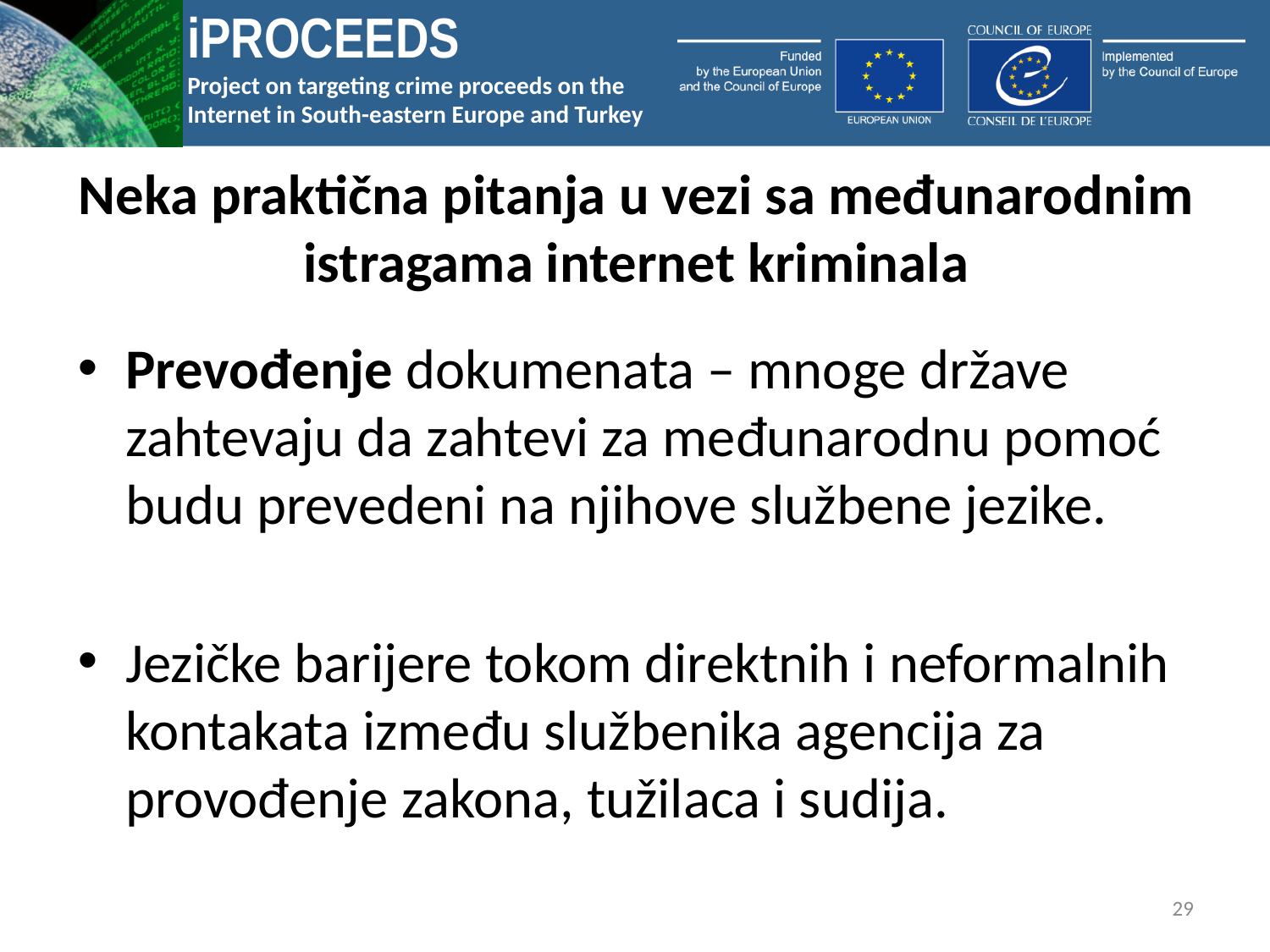

# Neka praktična pitanja u vezi sa međunarodnim istragama internet kriminala
Prevođenje dokumenata – mnoge države zahtevaju da zahtevi za međunarodnu pomoć budu prevedeni na njihove službene jezike.

Jezičke barijere tokom direktnih i neformalnih kontakata između službenika agencija za provođenje zakona, tužilaca i sudija.
29